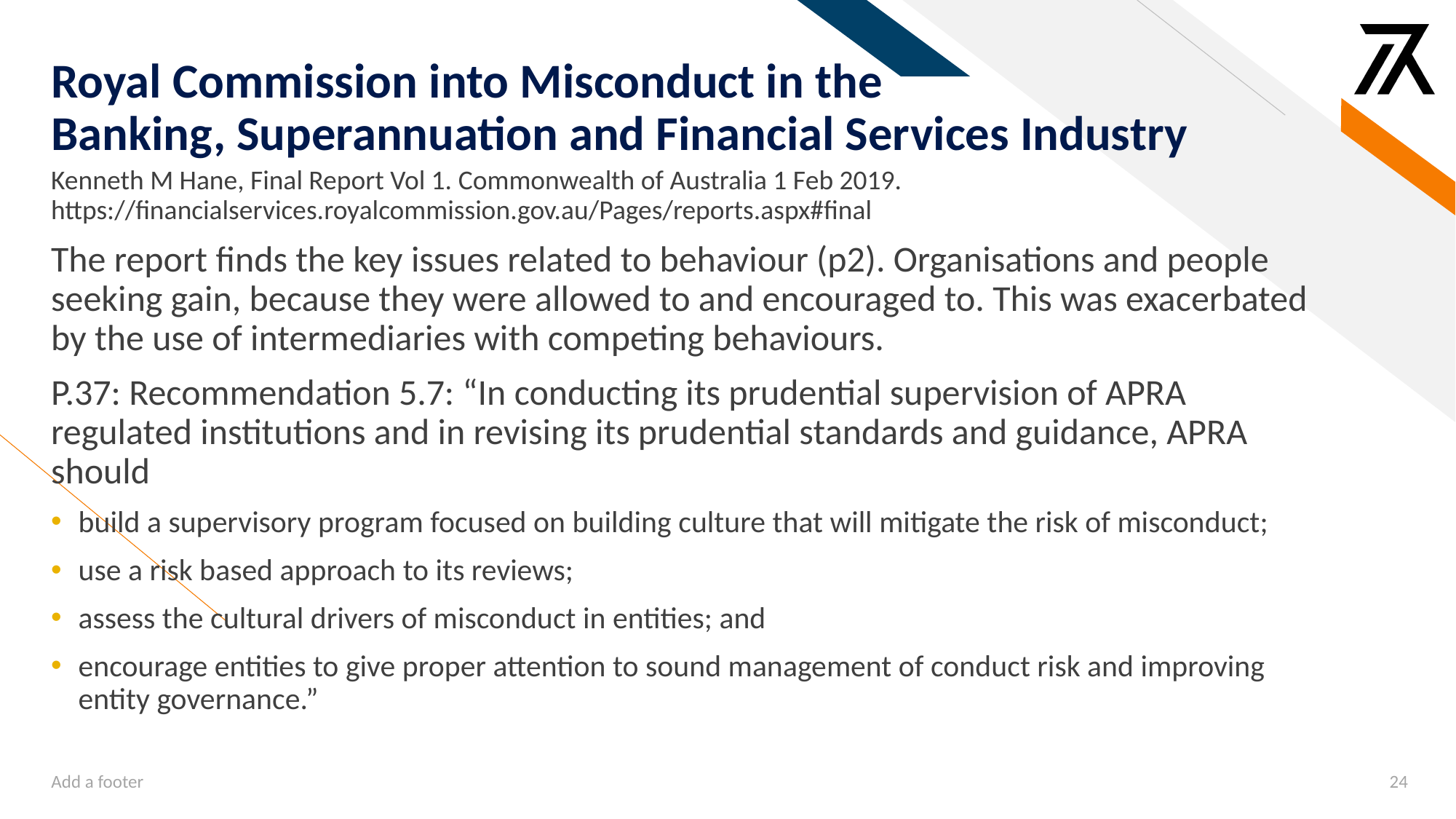

# Royal Commission into Misconduct in the Banking, Superannuation and Financial Services Industry
Kenneth M Hane, Final Report Vol 1. Commonwealth of Australia 1 Feb 2019. https://financialservices.royalcommission.gov.au/Pages/reports.aspx#final
The report finds the key issues related to behaviour (p2). Organisations and people seeking gain, because they were allowed to and encouraged to. This was exacerbated by the use of intermediaries with competing behaviours.
P.37: Recommendation 5.7: “In conducting its prudential supervision of APRA regulated institutions and in revising its prudential standards and guidance, APRA should
build a supervisory program focused on building culture that will mitigate the risk of misconduct;
use a risk based approach to its reviews;
assess the cultural drivers of misconduct in entities; and
encourage entities to give proper attention to sound management of conduct risk and improving entity governance.”

Add a footer
24